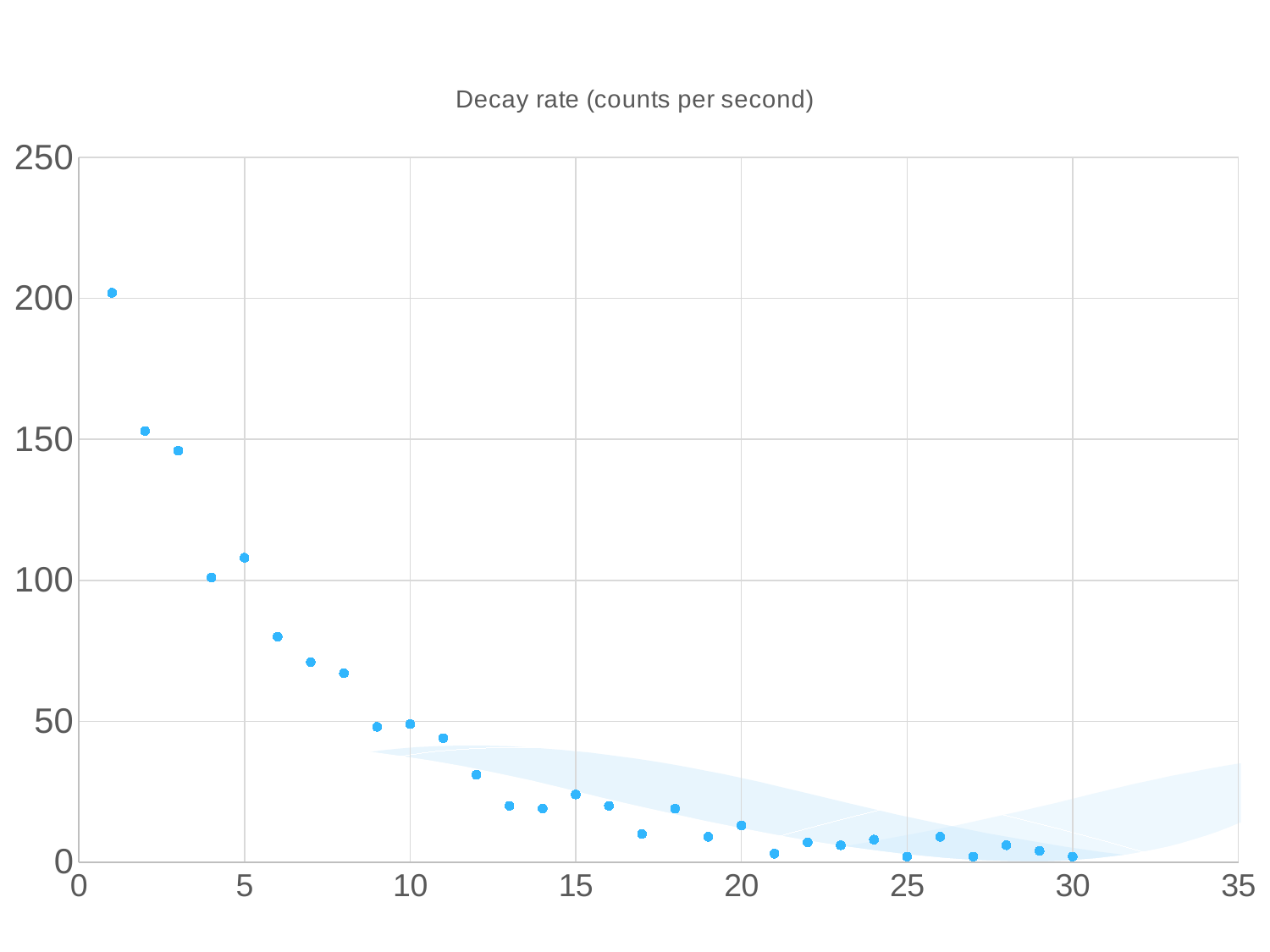

### Chart: Decay rate (counts per second)

| Category | No. "pinged" |
|---|---|